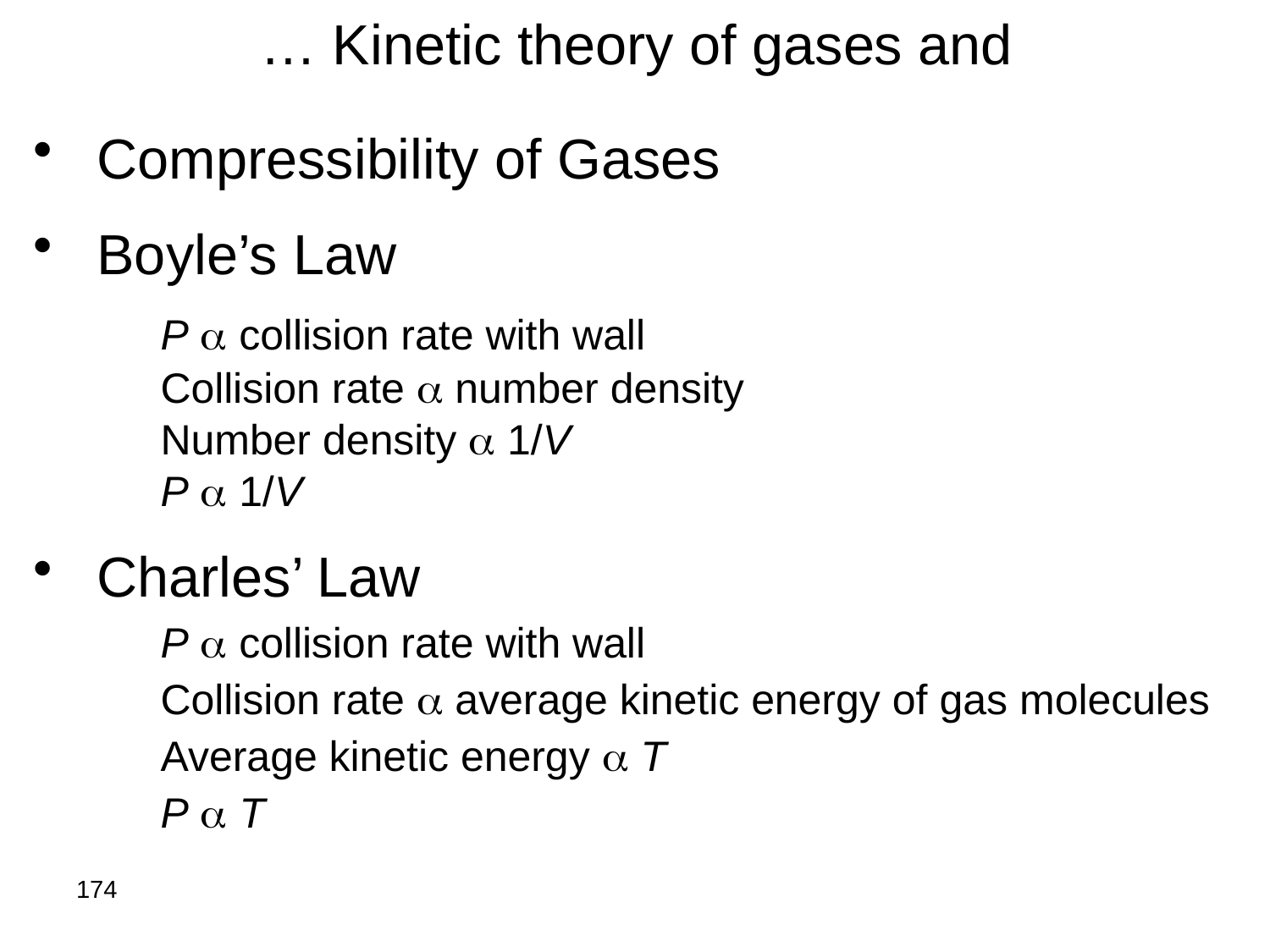

Kinetic theory of gases and …
Compressibility of Gases
Boyle’s Law
P α collision rate with wall
Collision rate α number density
Number density α 1/V
P α 1/V
Charles’ Law
P α collision rate with wall
Collision rate α average kinetic energy of gas molecules
Average kinetic energy α T
P α T
174